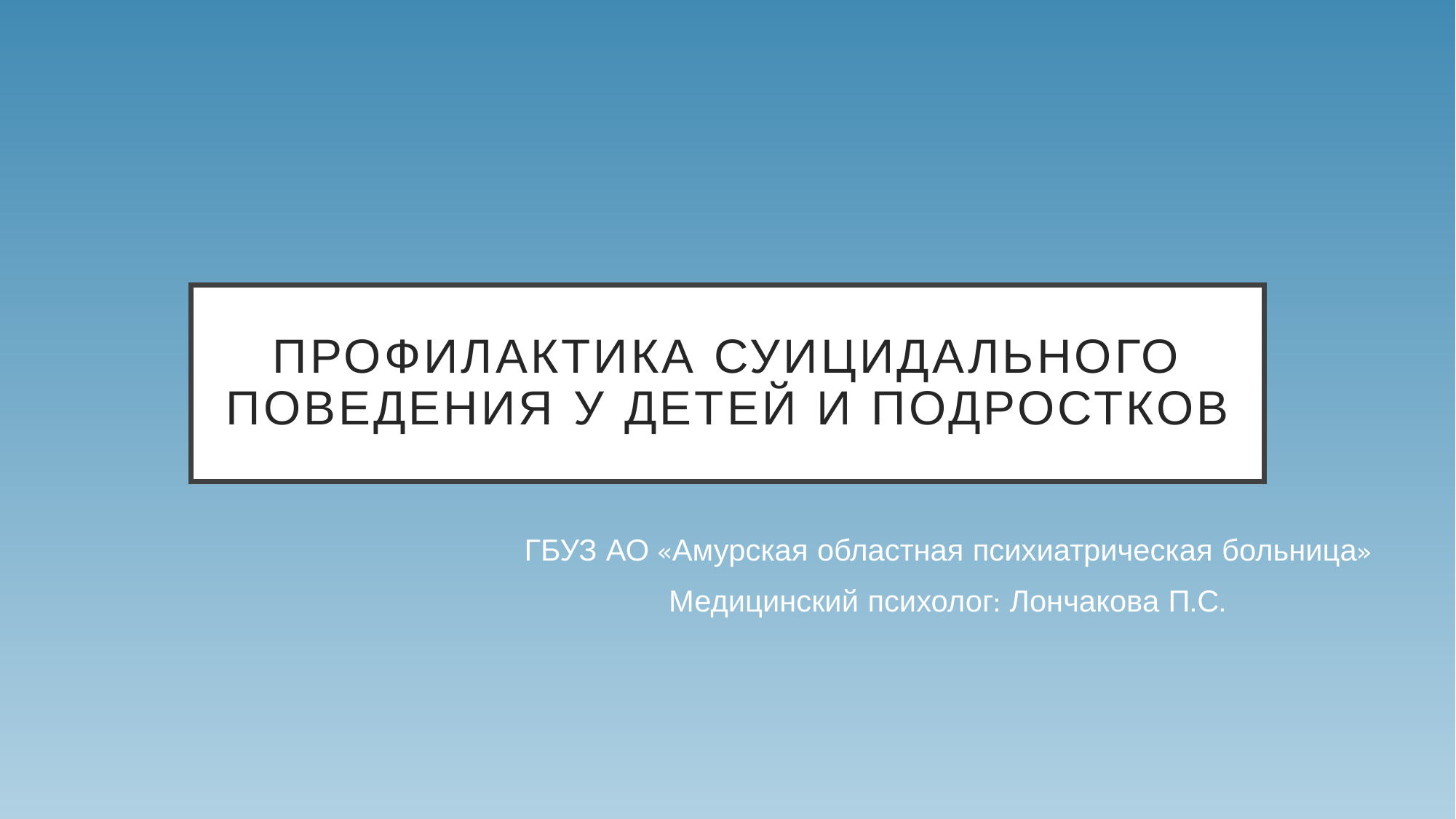

# Профилактика суицидального поведения у детей и подростков
ГБУЗ АО «Амурская областная психиатрическая больница»
Медицинский психолог: Лончакова П.С.